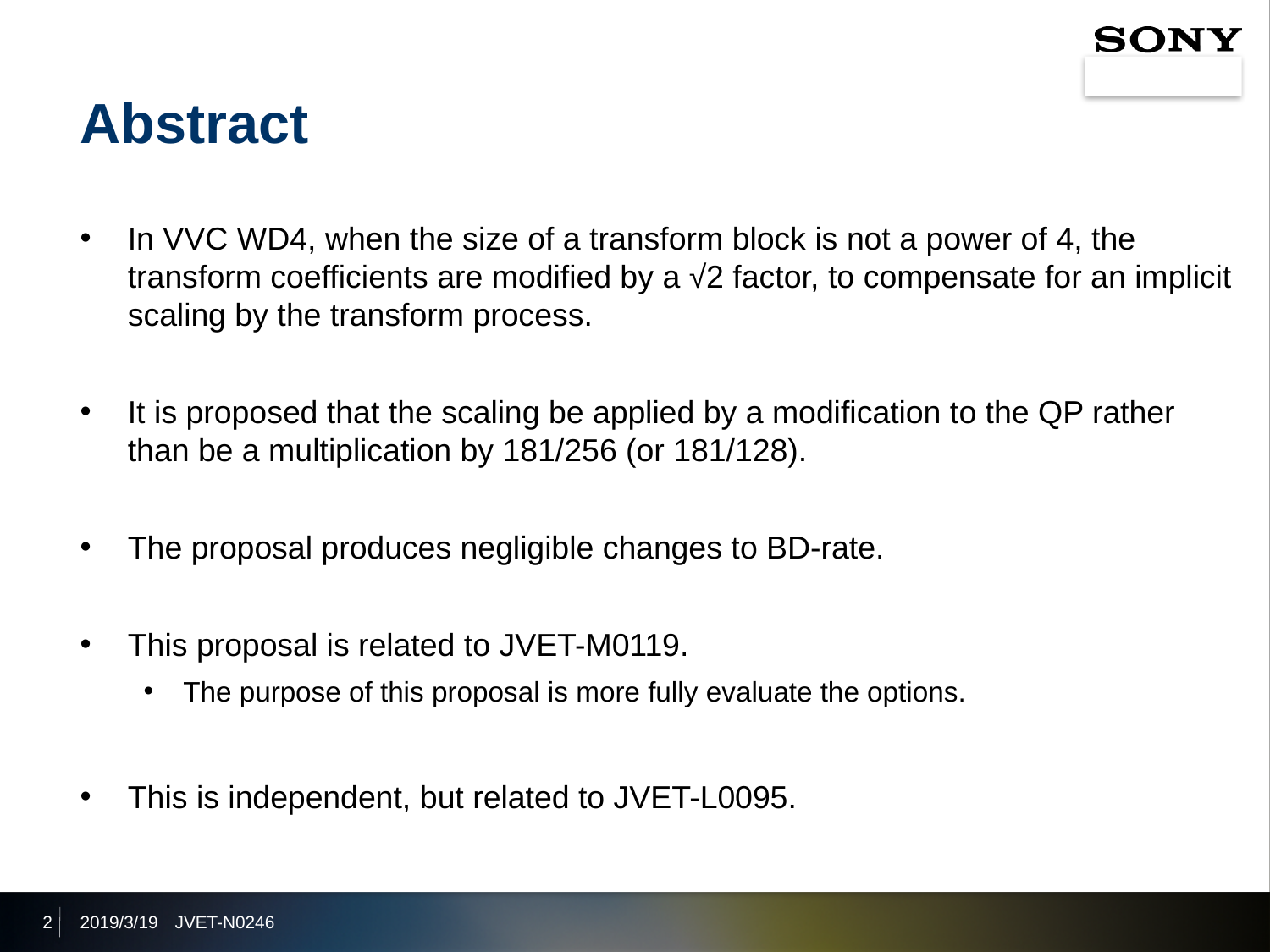

# Abstract

In VVC WD4, when the size of a transform block is not a power of 4, the transform coefficients are modified by a √2 factor, to compensate for an implicit scaling by the transform process.

It is proposed that the scaling be applied by a modification to the QP rather than be a multiplication by 181/256 (or 181/128).

The proposal produces negligible changes to BD-rate.

This proposal is related to JVET-M0119.
The purpose of this proposal is more fully evaluate the options.

This is independent, but related to JVET-L0095.

2
2019/3/19
JVET-N0246